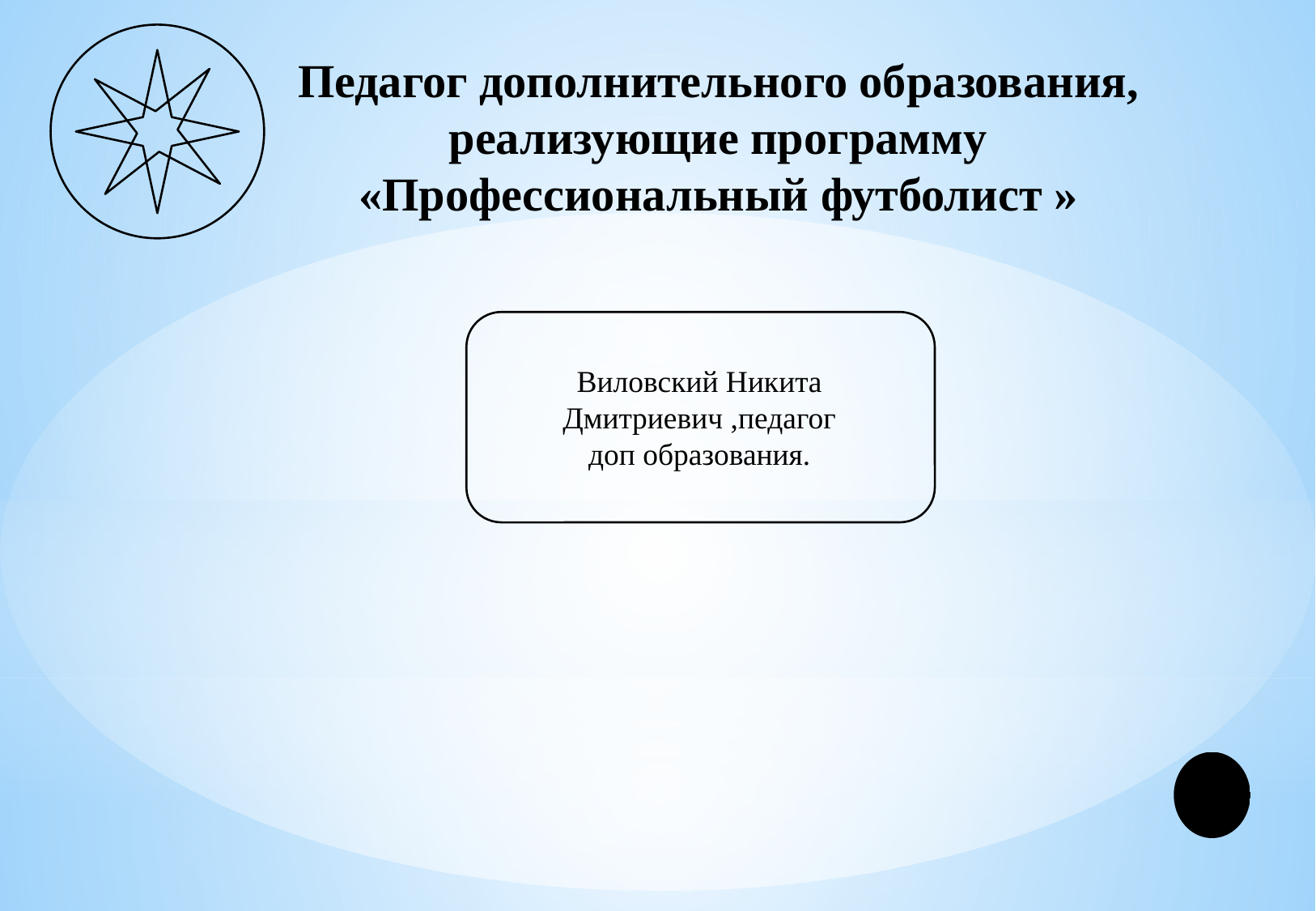

Педагог дополнительного образования, реализующие программу
«Профессиональный футболист »

Виловский Никита Дмитриевич ,педагог доп образования.